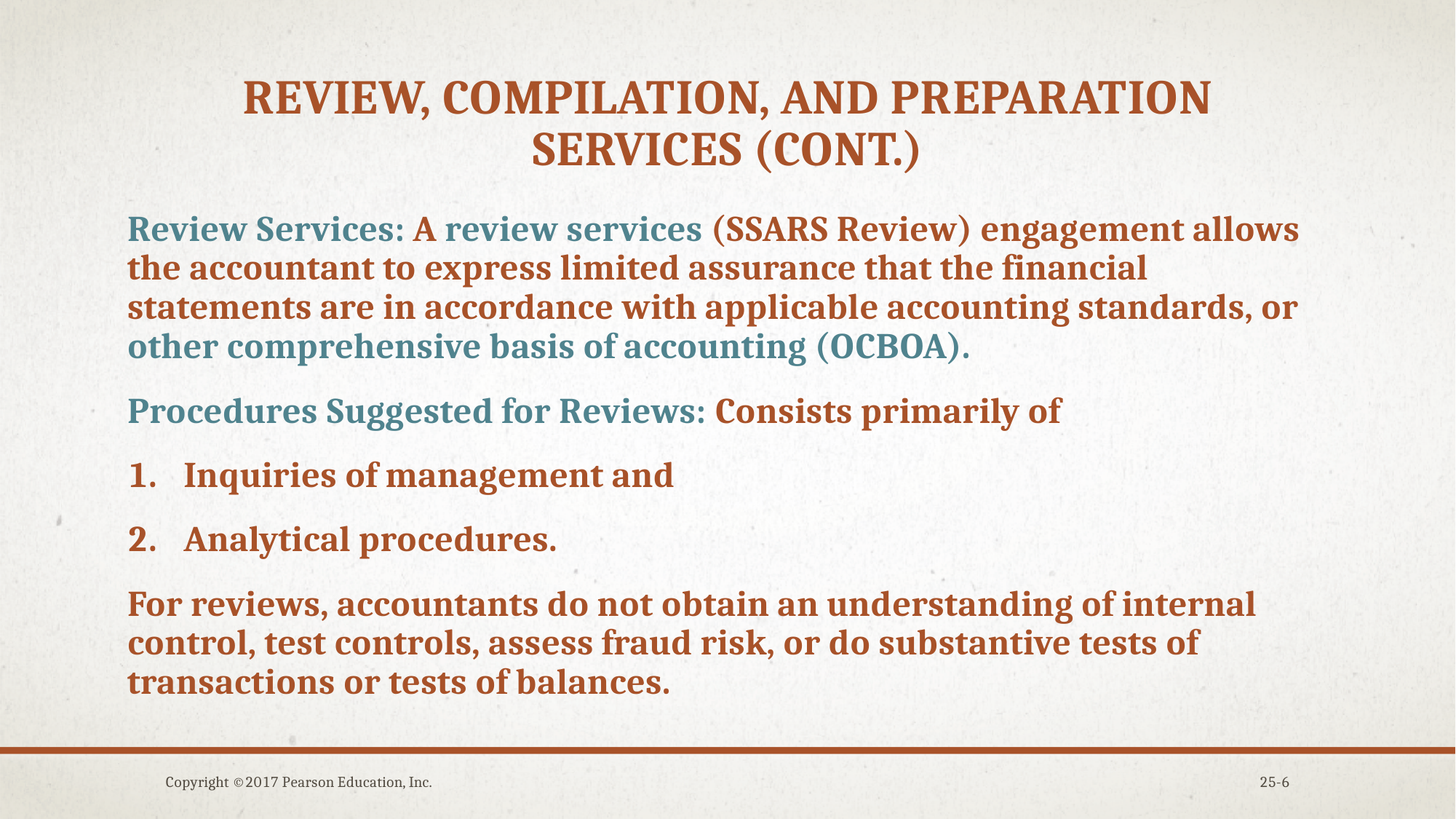

# Review, compilation, and preparation services (cont.)
Review Services: A review services (SSARS Review) engagement allows the accountant to express limited assurance that the financial statements are in accordance with applicable accounting standards, or other comprehensive basis of accounting (OCBOA).
Procedures Suggested for Reviews: Consists primarily of
Inquiries of management and
Analytical procedures.
For reviews, accountants do not obtain an understanding of internal control, test controls, assess fraud risk, or do substantive tests of transactions or tests of balances.
Copyright ©2017 Pearson Education, Inc.
25-6